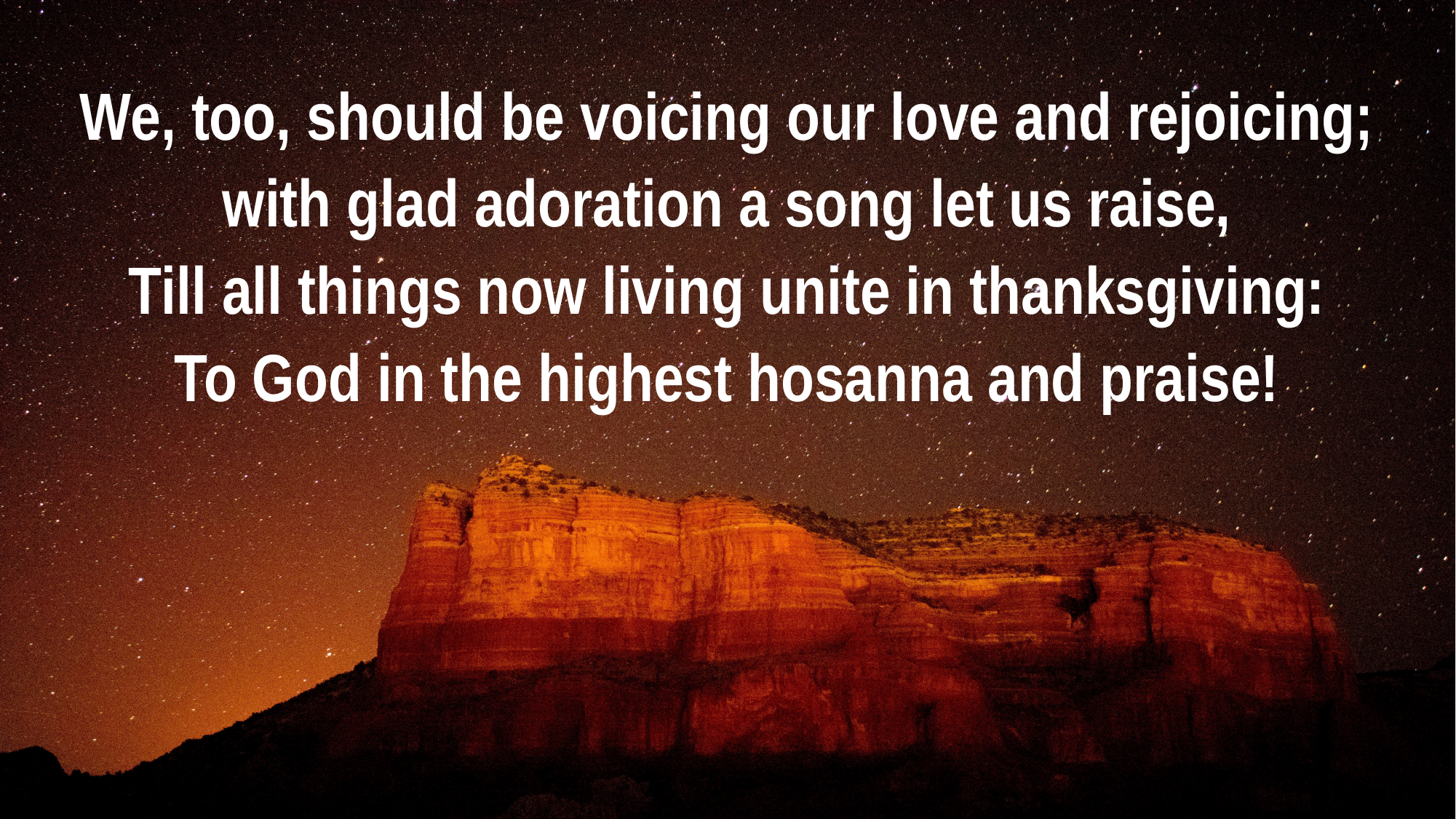

We, too, should be voicing our love and rejoicing;
with glad adoration a song let us raise,
Till all things now living unite in thanksgiving:
To God in the highest hosanna and praise!